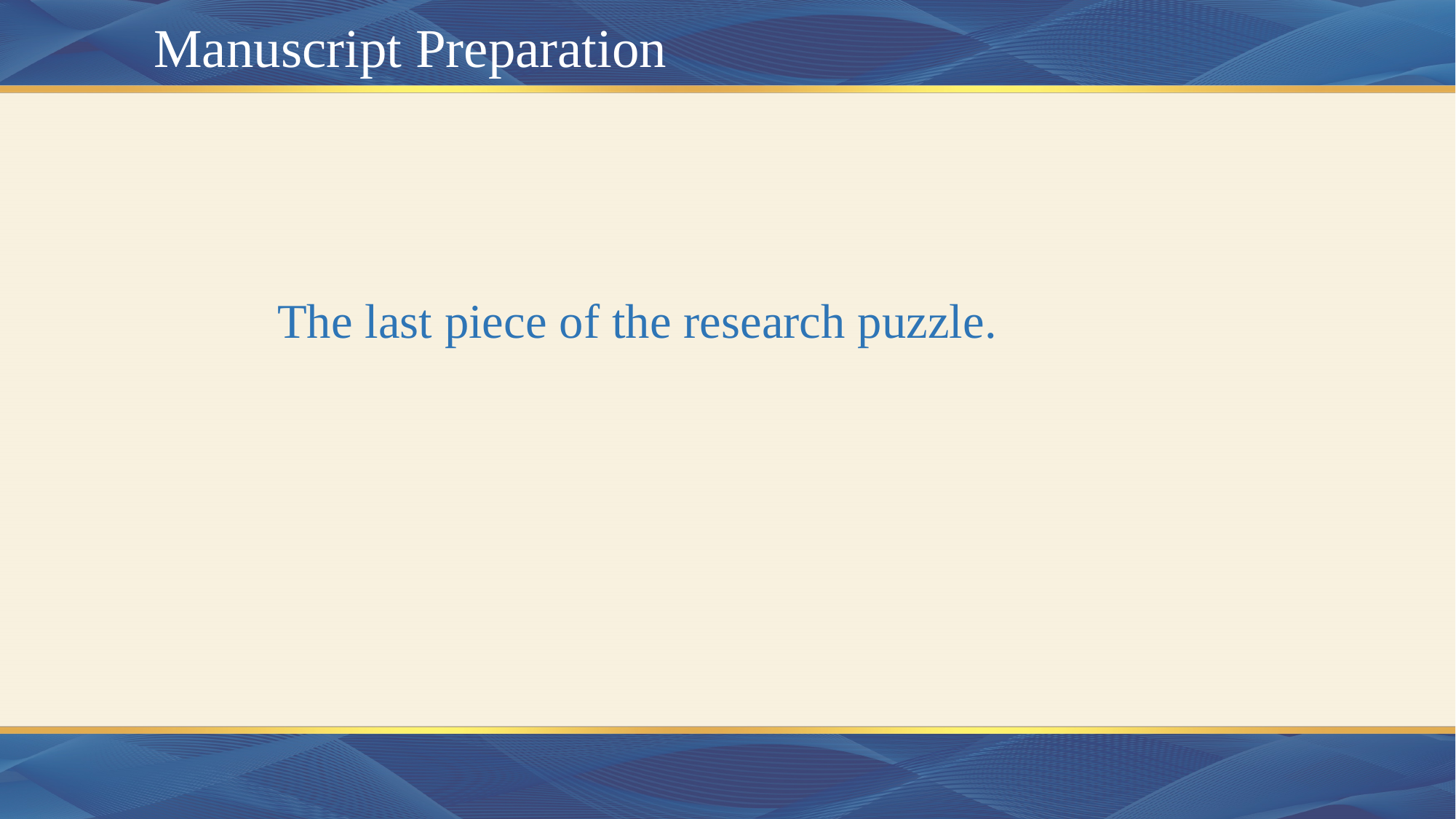

# Manuscript Preparation
The last piece of the research puzzle.